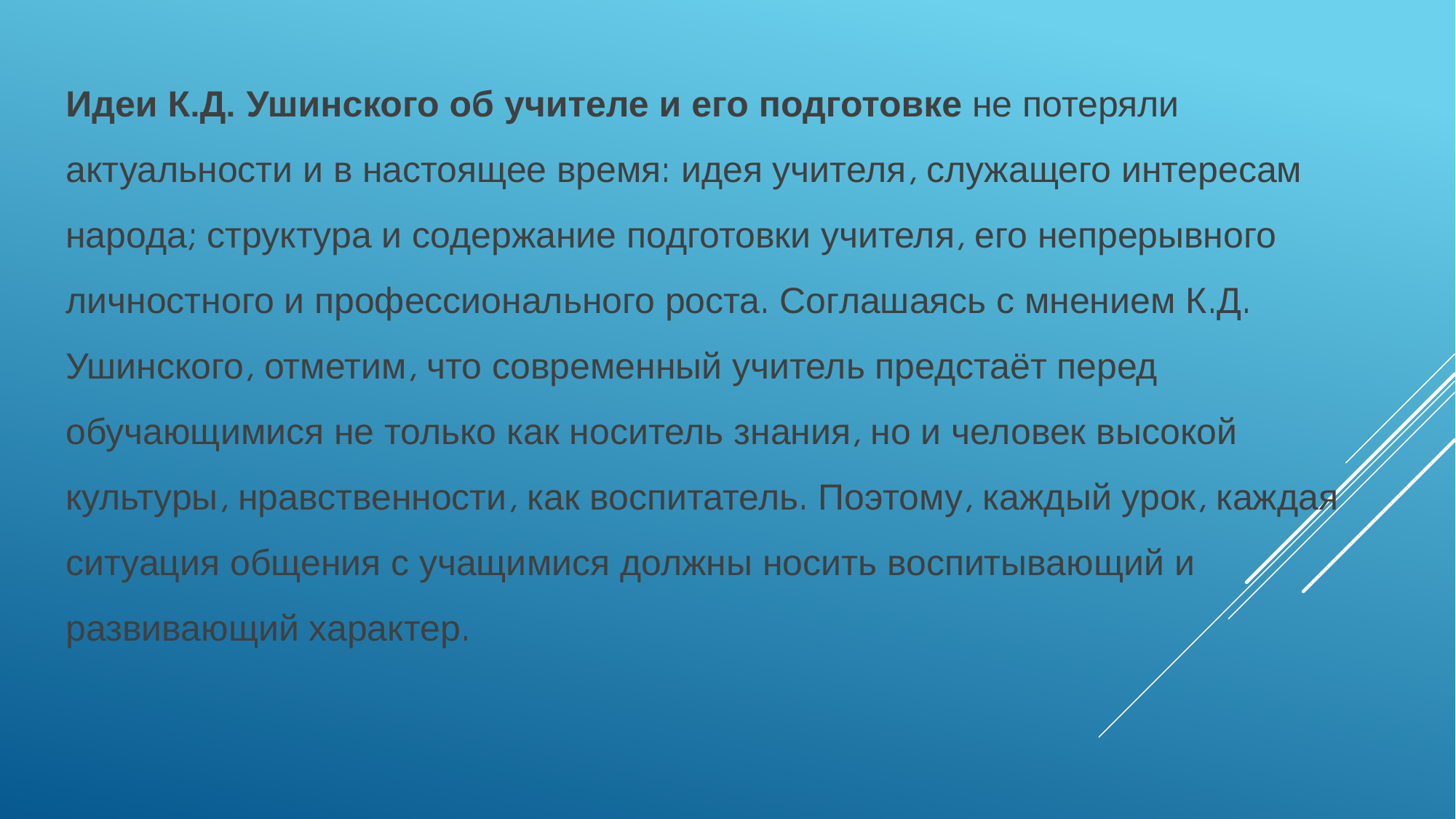

Идеи К.Д. Ушинского об учителе и его подготовке не потеряли актуальности и в настоящее время: идея учителя, служащего интересам народа; структура и содержание подготовки учителя, его непрерывного личностного и профессионального роста. Соглашаясь с мнением К.Д. Ушинского, отметим, что современный учитель предстаёт перед обучающимися не только как носитель знания, но и человек высокой культуры, нравственности, как воспитатель. Поэтому, каждый урок, каждая ситуация общения с учащимися должны носить воспитывающий и развивающий характер.